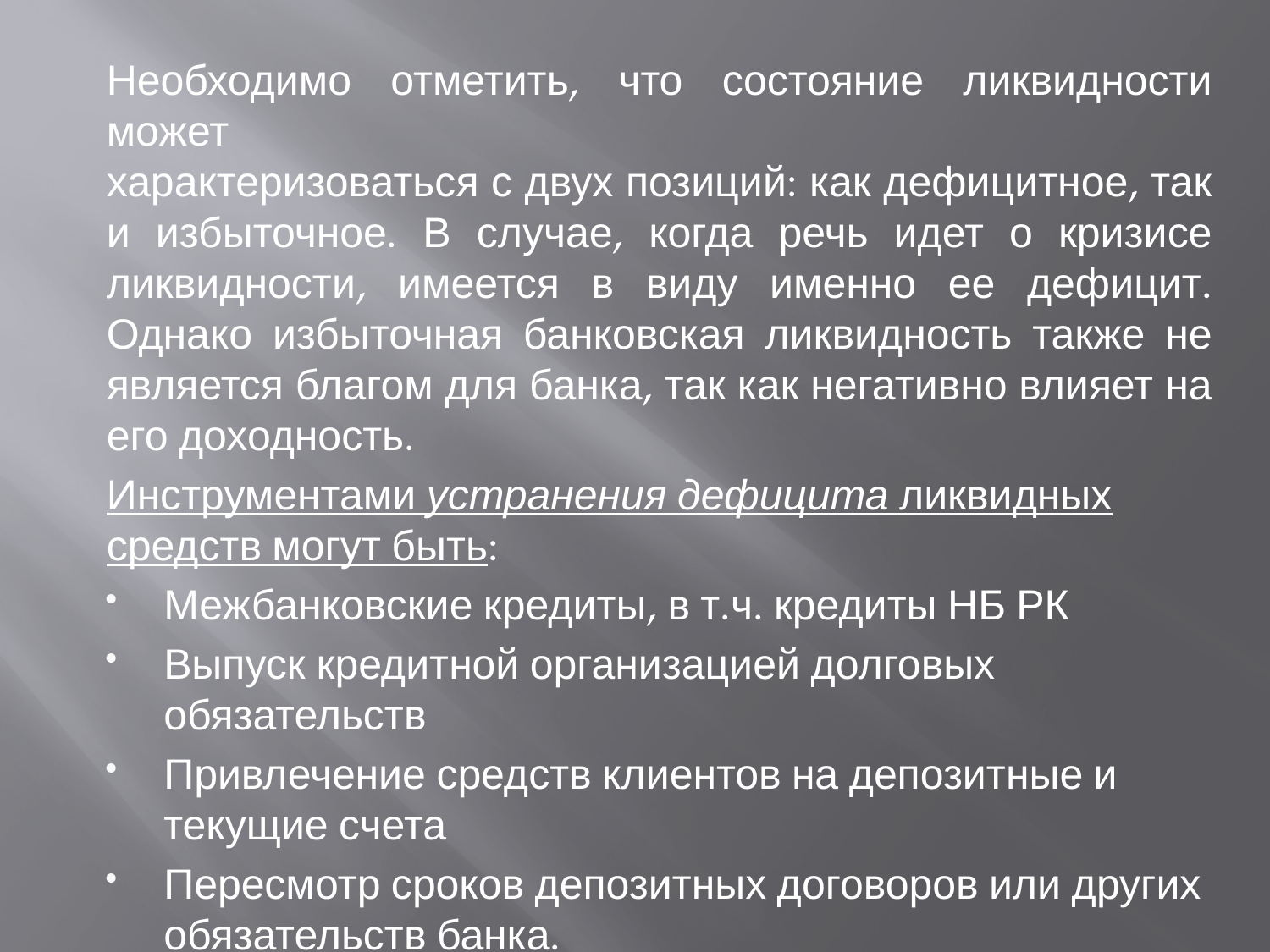

Необходимо отметить, что состояние ликвидности может
характеризоваться с двух позиций: как дефицитное, так и избыточное. В случае, когда речь идет о кризисе ликвидности, имеется в виду именно ее дефицит. Однако избыточная банковская ликвидность также не является благом для банка, так как негативно влияет на его доходность.
Инструментами устранения дефицита ликвидных средств могут быть:
Межбанковские кредиты, в т.ч. кредиты НБ РК
Выпуск кредитной организацией долговых обязательств
Привлечение средств клиентов на депозитные и текущие счета
Пересмотр сроков депозитных договоров или других обязательств банка.